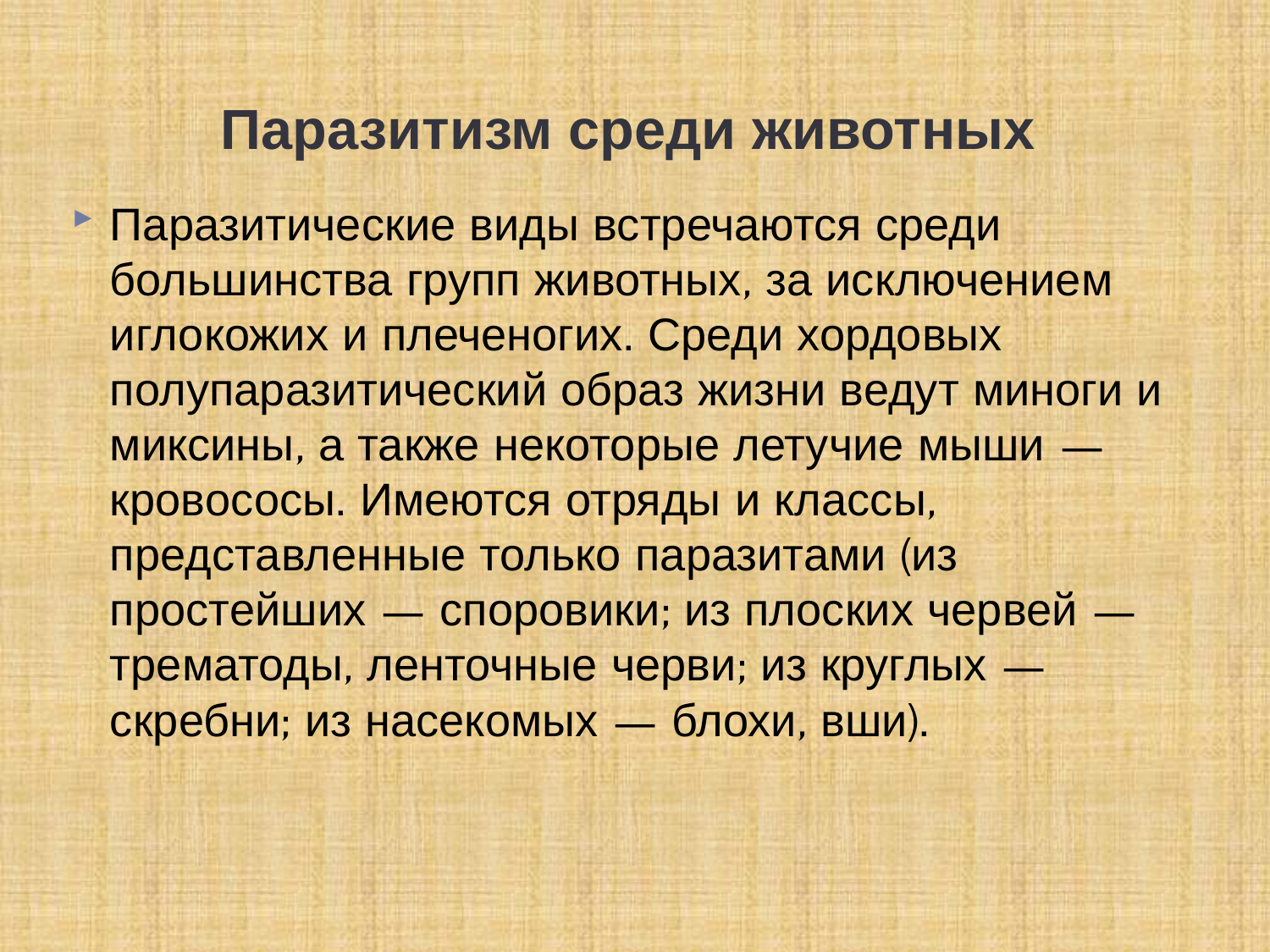

# Паразитизм среди животных
Паразитические виды встречаются среди большинства групп животных, за исключением иглокожих и плеченогих. Среди хордовых полупаразитический образ жизни ведут миноги и миксины, а также некоторые летучие мыши — кровососы. Имеются отряды и классы, представленные только паразитами (из простейших — споровики; из плоских червей — трематоды, ленточные черви; из круглых — скребни; из насекомых — блохи, вши).